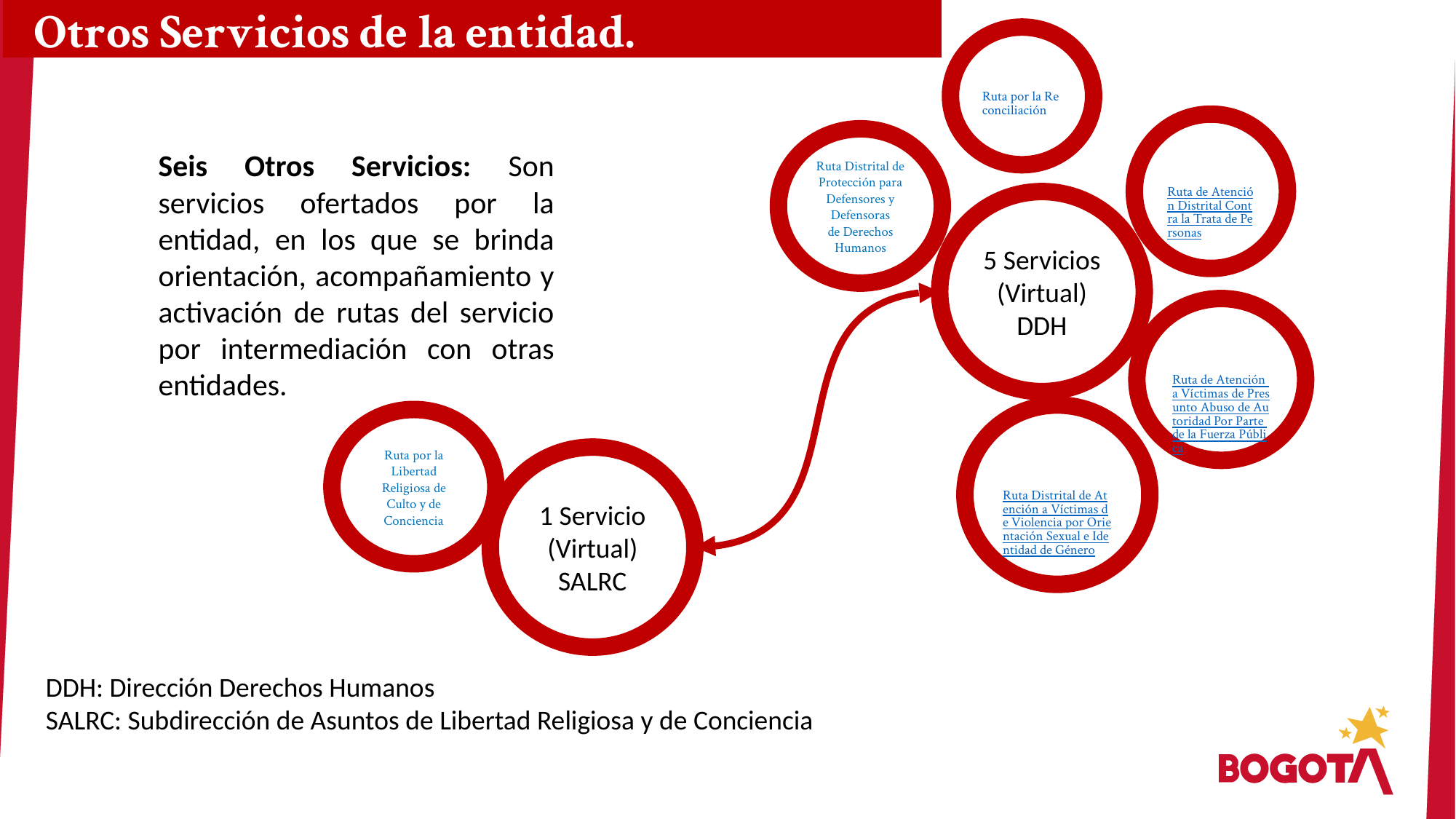

Otros Servicios de la entidad.
Ruta por la Reconciliación
Ruta de Atención Distrital Contra la Trata de Personas
Ruta Distrital de Protección para Defensores y Defensoras
de Derechos Humanos
Seis Otros Servicios: Son servicios ofertados por la entidad, en los que se brinda orientación, acompañamiento y activación de rutas del servicio por intermediación con otras entidades.
5 Servicios (Virtual) DDH
Ruta de Atención a Víctimas de Presunto Abuso de Autoridad Por Parte de la Fuerza Pública
Ruta Distrital de Atención a Víctimas de Violencia por Orientación Sexual e Identidad de Género
Ruta por la Libertad Religiosa de Culto y de Conciencia
1 Servicio (Virtual) SALRC
DDH: Dirección Derechos Humanos
SALRC: Subdirección de Asuntos de Libertad Religiosa y de Conciencia